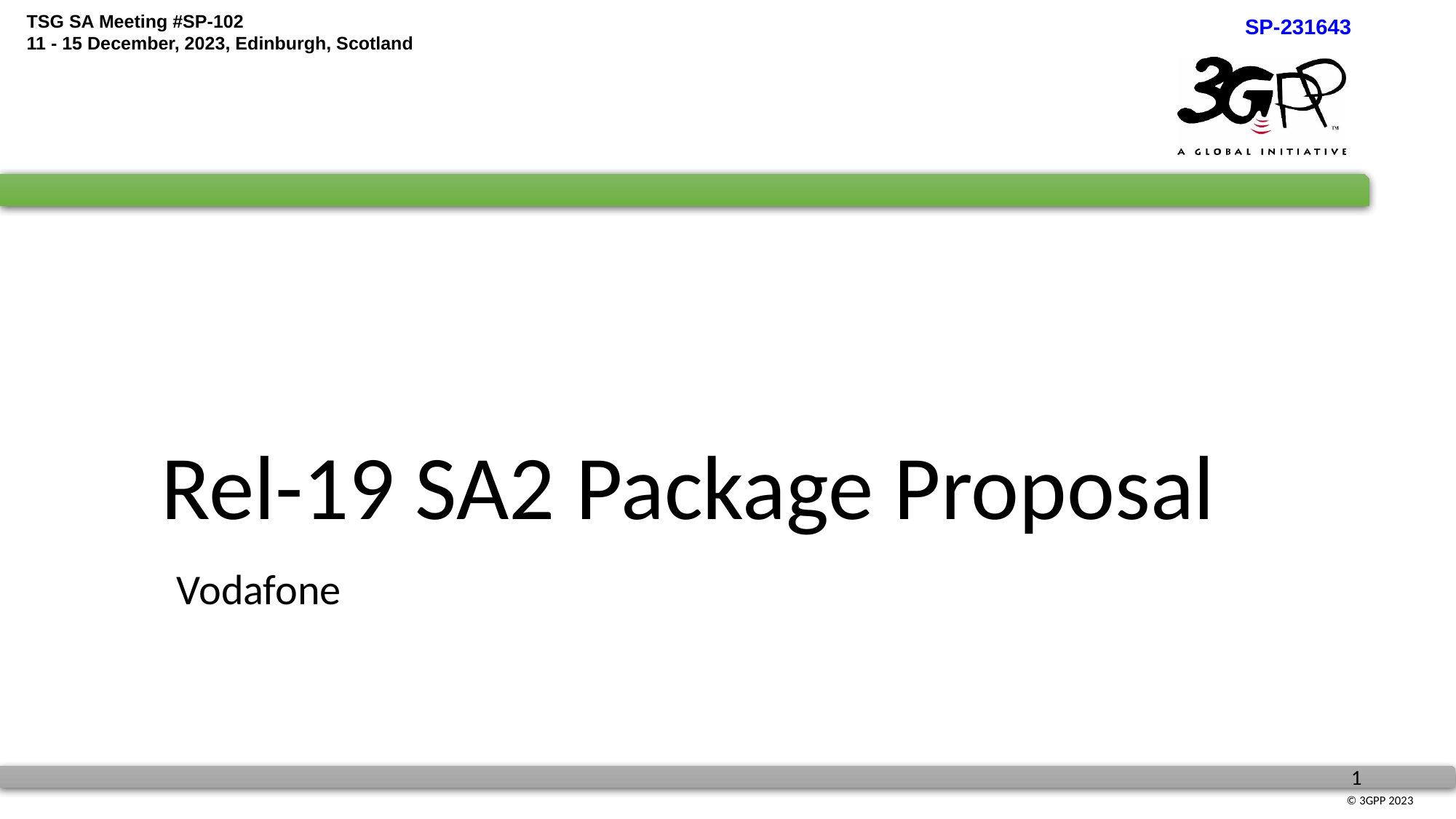

SP-231643
# Rel-19 SA2 Package Proposal
Vodafone